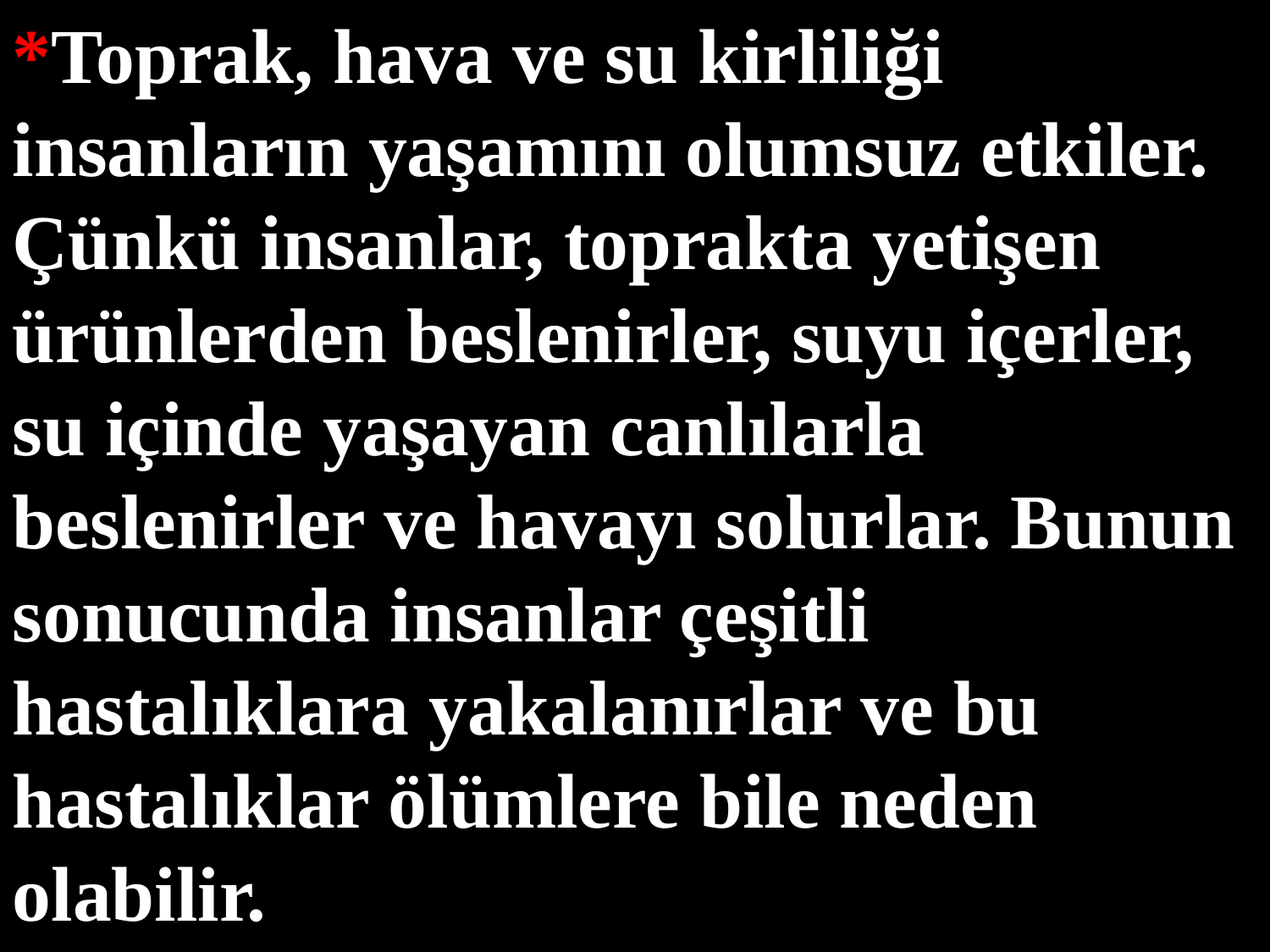

*Toprak, hava ve su kirliliği insanların yaşamını olumsuz etkiler. Çünkü insanlar, toprakta yetişen ürünlerden beslenirler, suyu içerler, su içinde yaşayan canlılarla beslenirler ve havayı solurlar. Bunun sonucunda insanlar çeşitli hastalıklara yakalanırlar ve bu hastalıklar ölümlere bile neden olabilir.